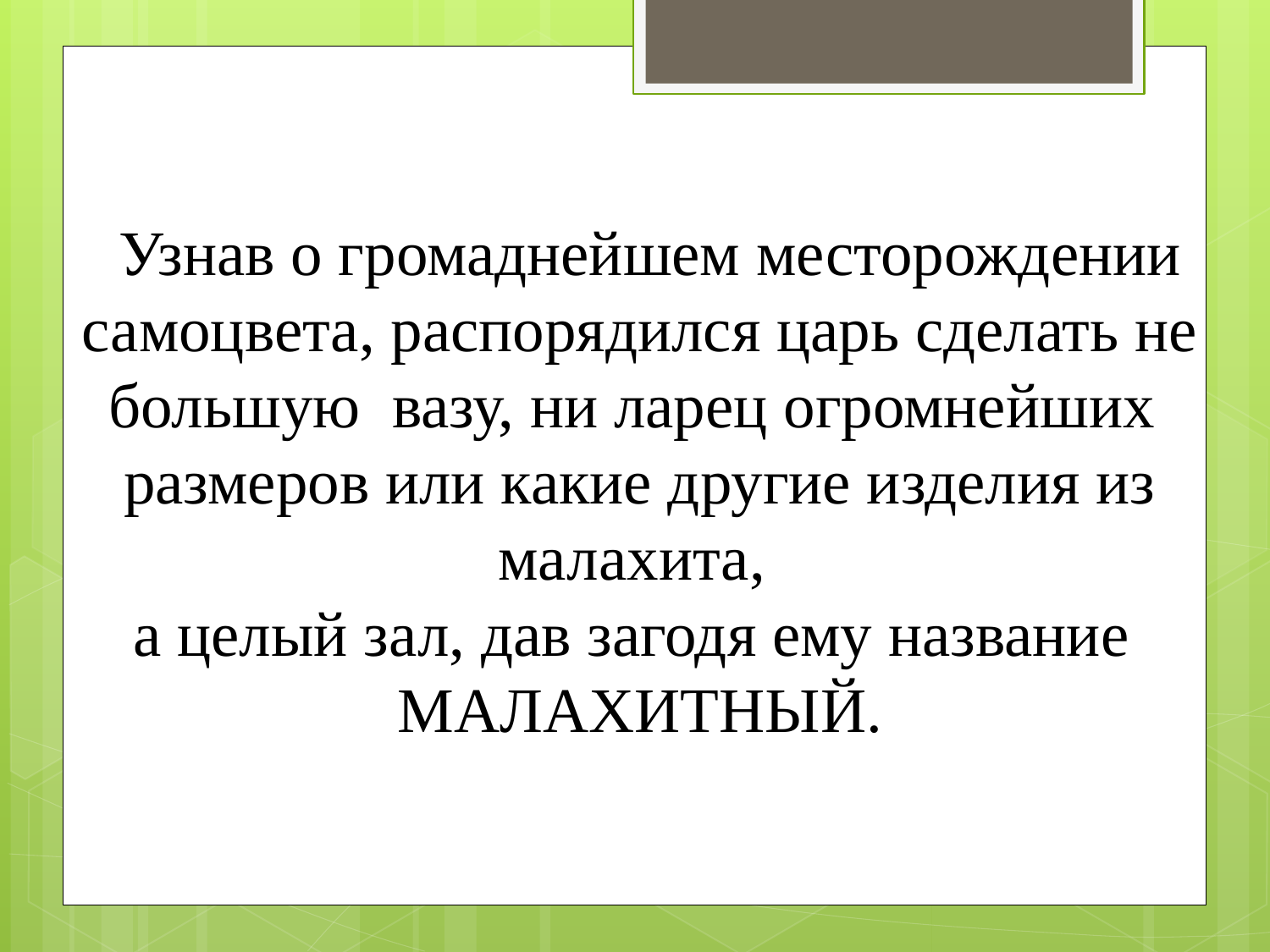

Узнав о громаднейшем месторождении
самоцвета, распорядился царь сделать не
большую  вазу, ни ларец огромнейших
размеров или какие другие изделия из малахита,
а целый зал, дав загодя ему название
МАЛАХИТНЫЙ.